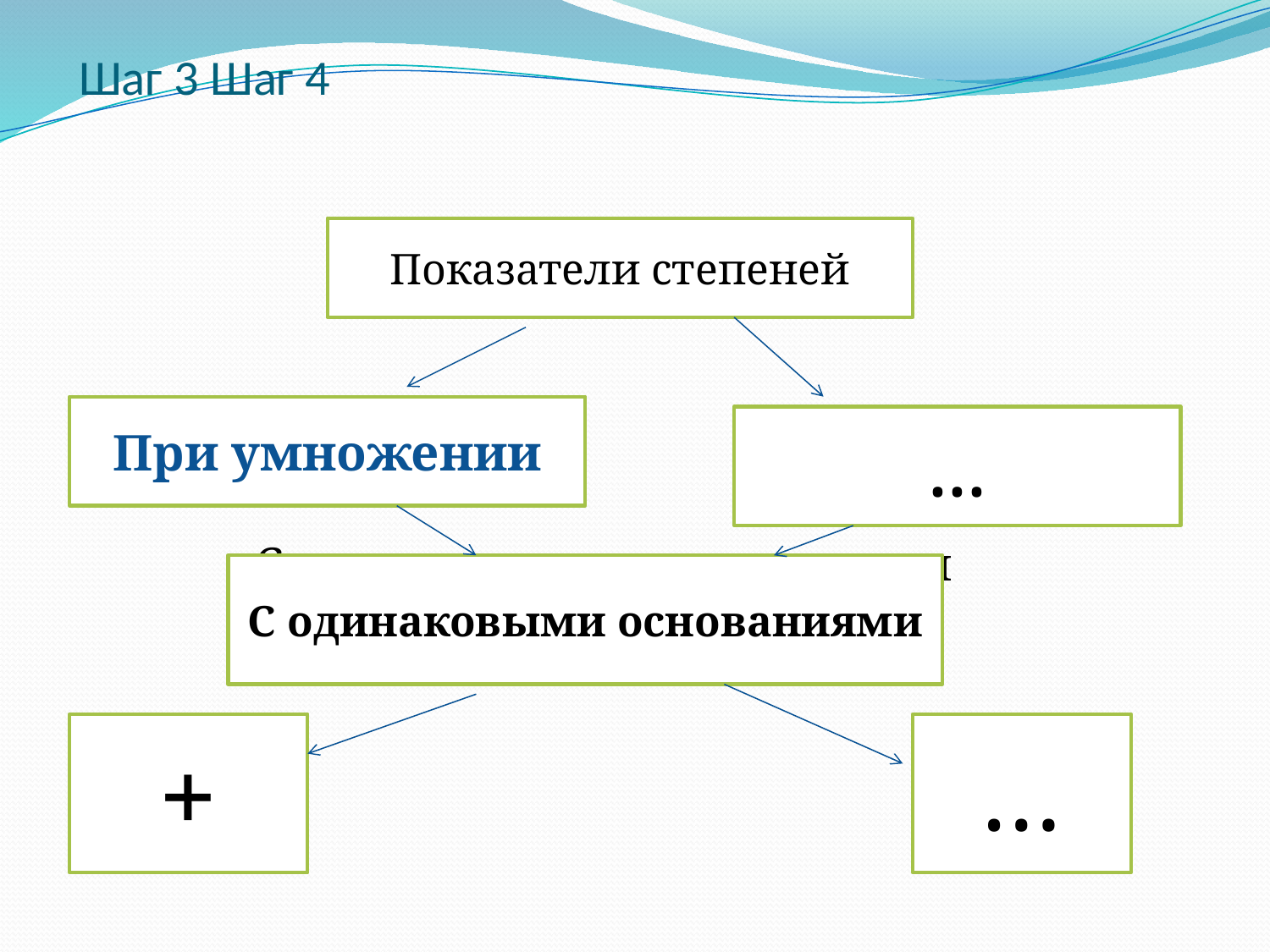

# Шаг 3 Шаг 4
                              показатели степеней

	   При умножении       	         При делении

                  С одинаковыми основаниями

Показатели степеней
При умножении
...
С одинаковыми основаниями
+
…